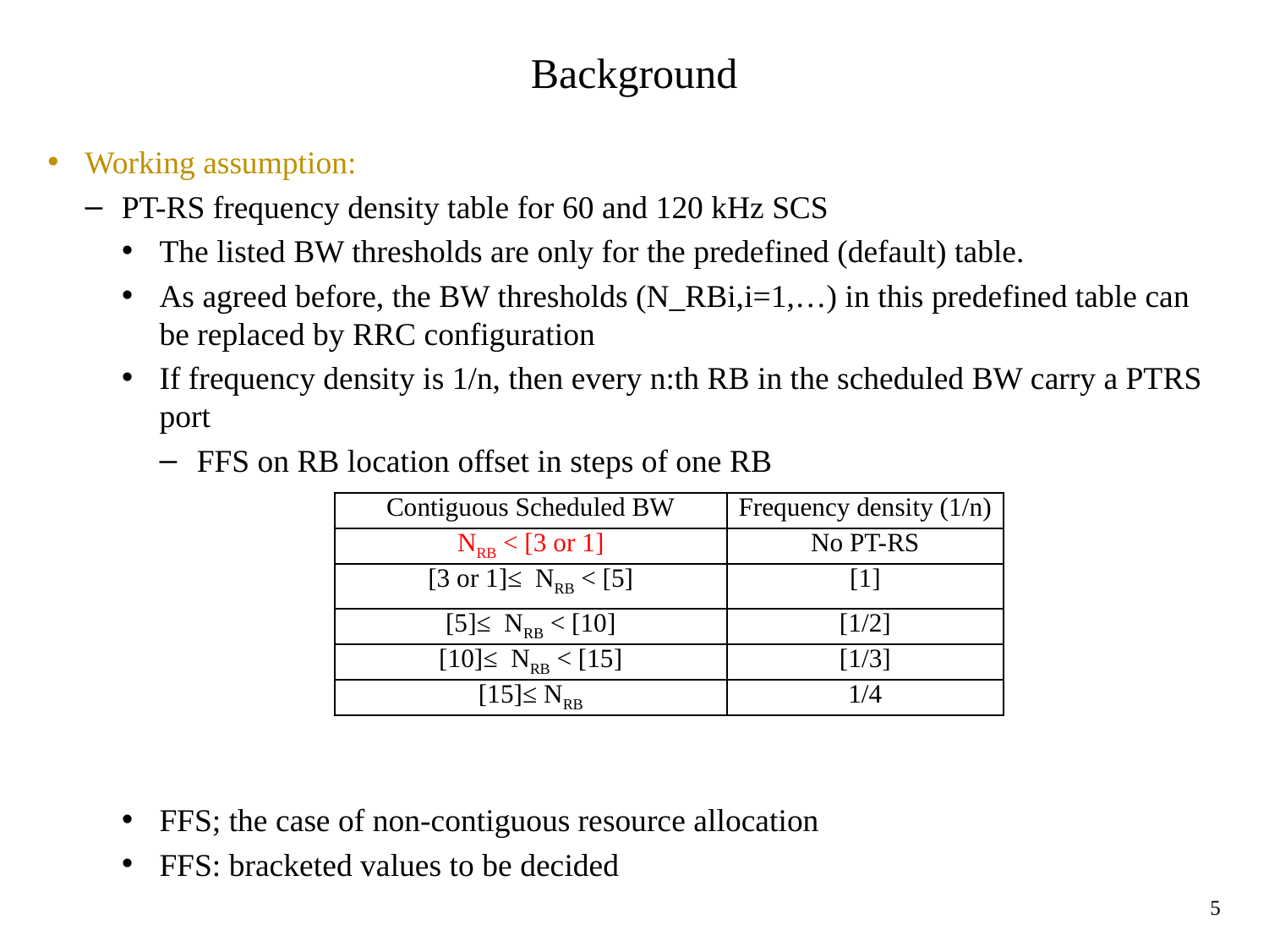

# Background
Working assumption:
PT-RS frequency density table for 60 and 120 kHz SCS
The listed BW thresholds are only for the predefined (default) table.
As agreed before, the BW thresholds (N_RBi,i=1,…) in this predefined table can be replaced by RRC configuration
If frequency density is 1/n, then every n:th RB in the scheduled BW carry a PTRS port
FFS on RB location offset in steps of one RB

FFS; the case of non-contiguous resource allocation
FFS: bracketed values to be decided

| Contiguous Scheduled BW | Frequency density (1/n) |
| --- | --- |
| NRB < [3 or 1] | No PT-RS |
| [3 or 1]≤ NRB < [5] | [1] |
| [5]≤ NRB < [10] | [1/2] |
| [10]≤ NRB < [15] | [1/3] |
| [15]≤ NRB | 1/4 |
5